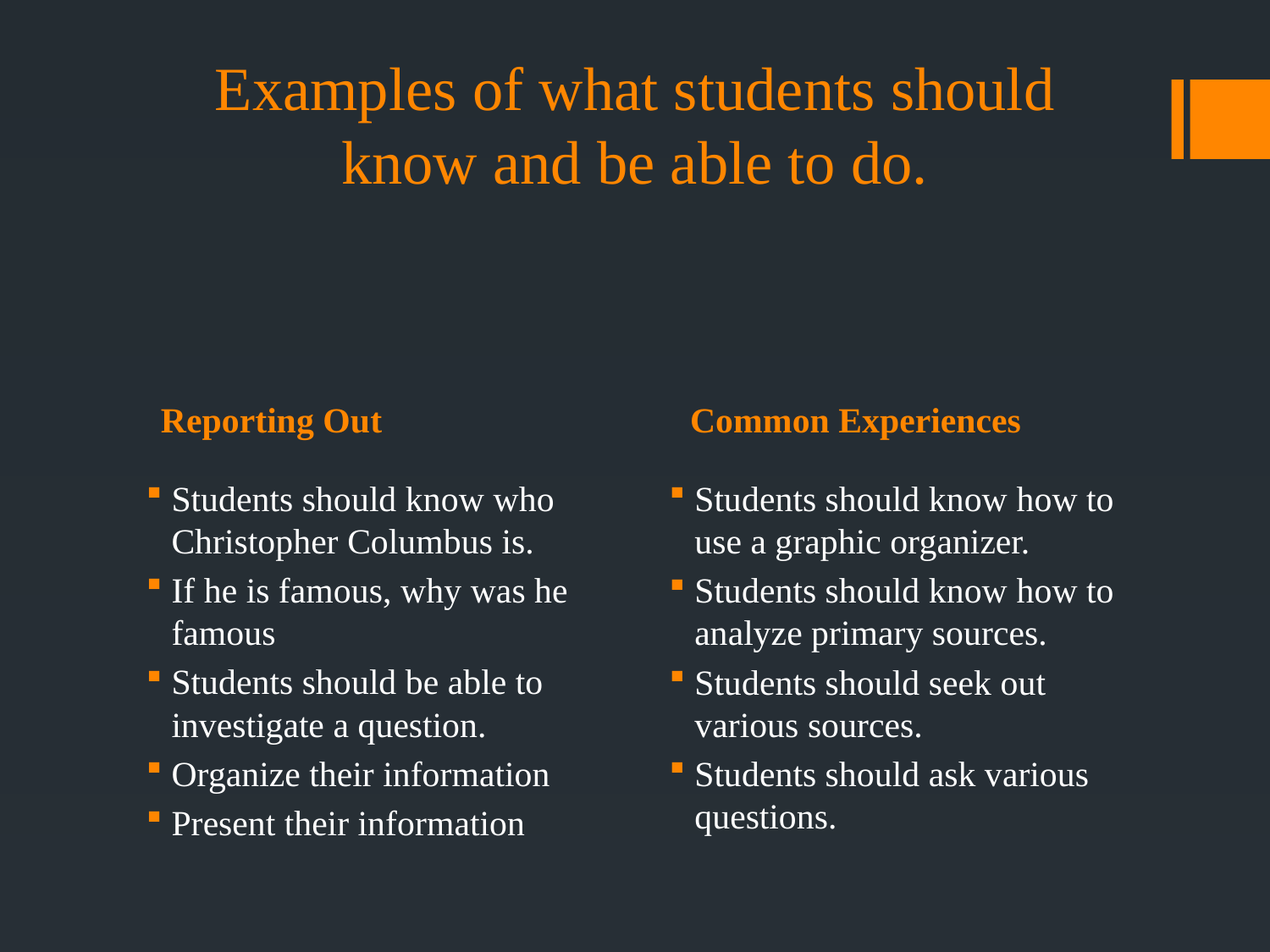

# Examples of what students should know and be able to do.
Reporting Out
Common Experiences
Students should know who Christopher Columbus is.
If he is famous, why was he famous
Students should be able to investigate a question.
Organize their information
Present their information
Students should know how to use a graphic organizer.
Students should know how to analyze primary sources.
Students should seek out various sources.
Students should ask various questions.